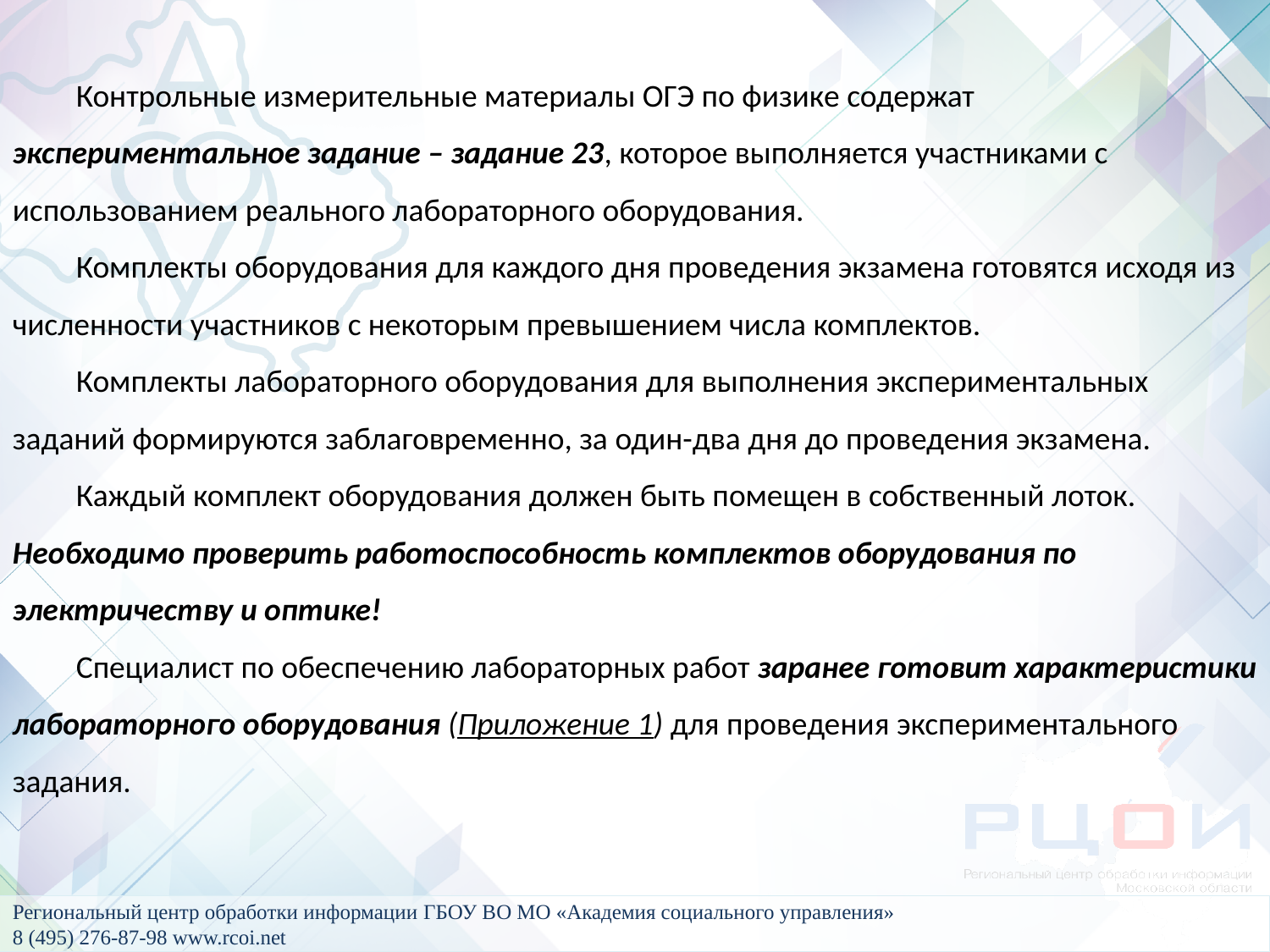

Контрольные измерительные материалы ОГЭ по физике содержат экспериментальное задание – задание 23, которое выполняется участниками с использованием реального лабораторного оборудования.
Комплекты оборудования для каждого дня проведения экзамена готовятся исходя из численности участников с некоторым превышением числа комплектов.
Комплекты лабораторного оборудования для выполнения экспериментальных заданий формируются заблаговременно, за один-два дня до проведения экзамена.
Каждый комплект оборудования должен быть помещен в собственный лоток. Необходимо проверить работоспособность комплектов оборудования по электричеству и оптике!
Специалист по обеспечению лабораторных работ заранее готовит характеристики лабораторного оборудования (Приложение 1) для проведения экспериментального задания.